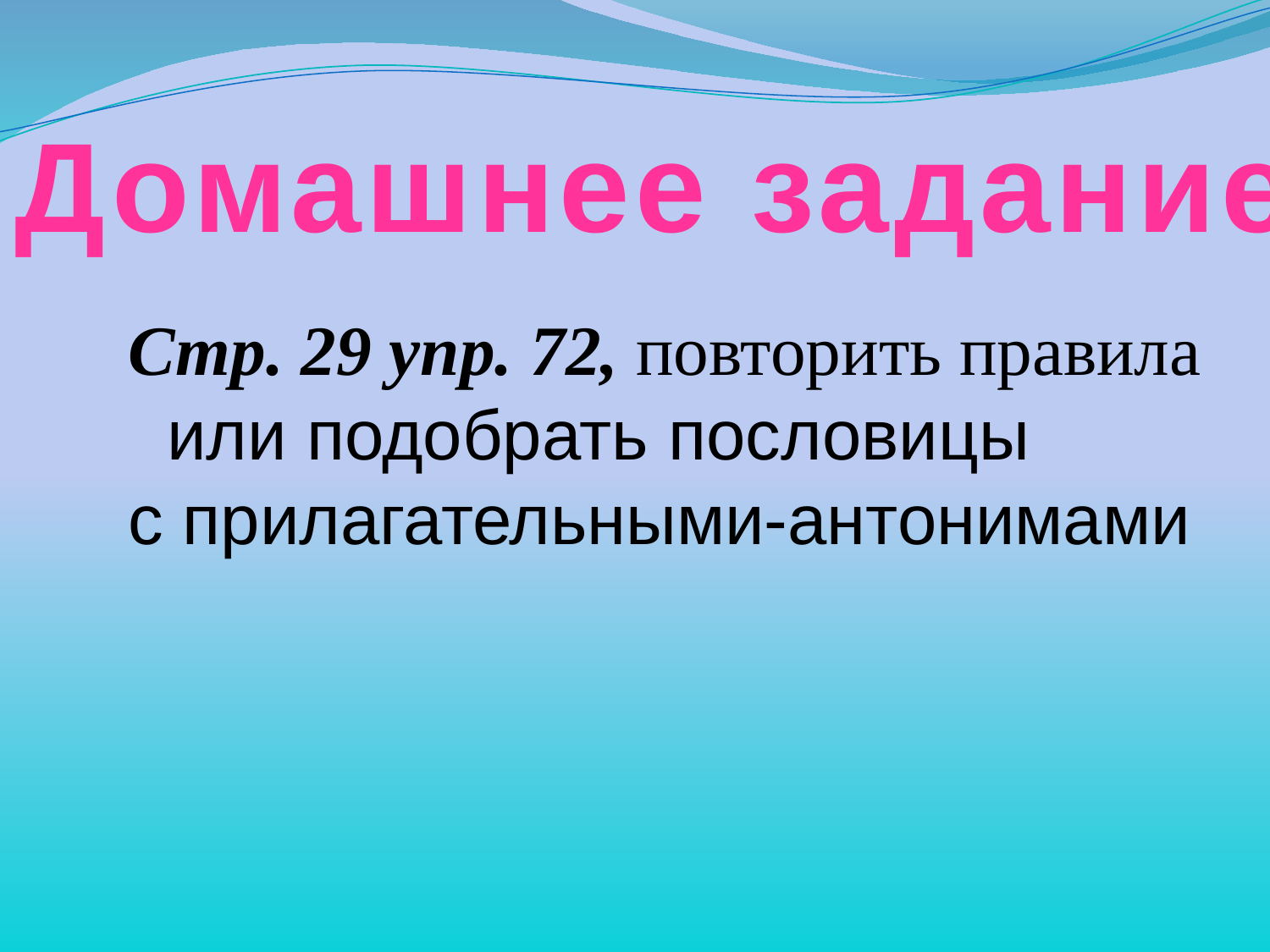

Домашнее задание
Стр. 29 упр. 72, повторить правила
  или подобрать пословицы
с прилагательными-антонимами